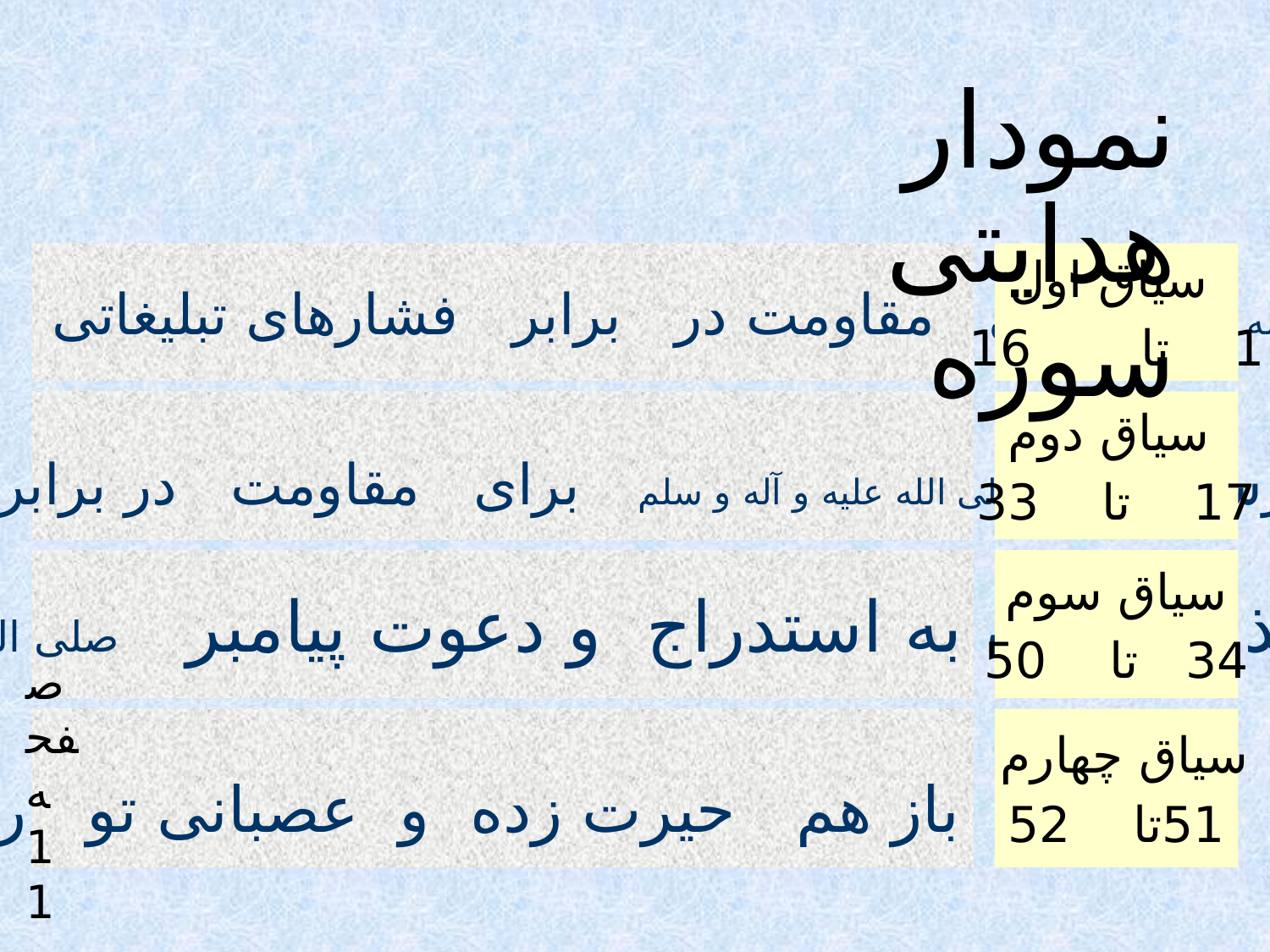

نمودار هدایتی سوره
یاری رسول خدا صلی الله علیه و آله و سلم    برای   مقاومت در   برابر   فشارهای تبلیغاتی   ثروتمندان و  قدرتمندان   مکذب   قرآن
 سیاق اول
1    تا       16
اطمینان بخشی    به   رسول خدا صلی الله علیه و آله و سلم     برای   مقاومت   در برابر    مکذبان متکی بر ثروت  و قدرت
 سیاق دوم
17    تا    33
تهدید    مکذبان قرآن به استدراج  و دعوت پیامبر   صلی الله علیه و آله و سلم   به صبر
سیاق سوم
34   تا    50
باز هم   حیرت زده  و  عصبانی تو   را   مجنون می خوانند در   حالی    که  قرآن   ذکری    برای   جهانیان  است.
سیاق چهارم
51تا    52
صفحه 11